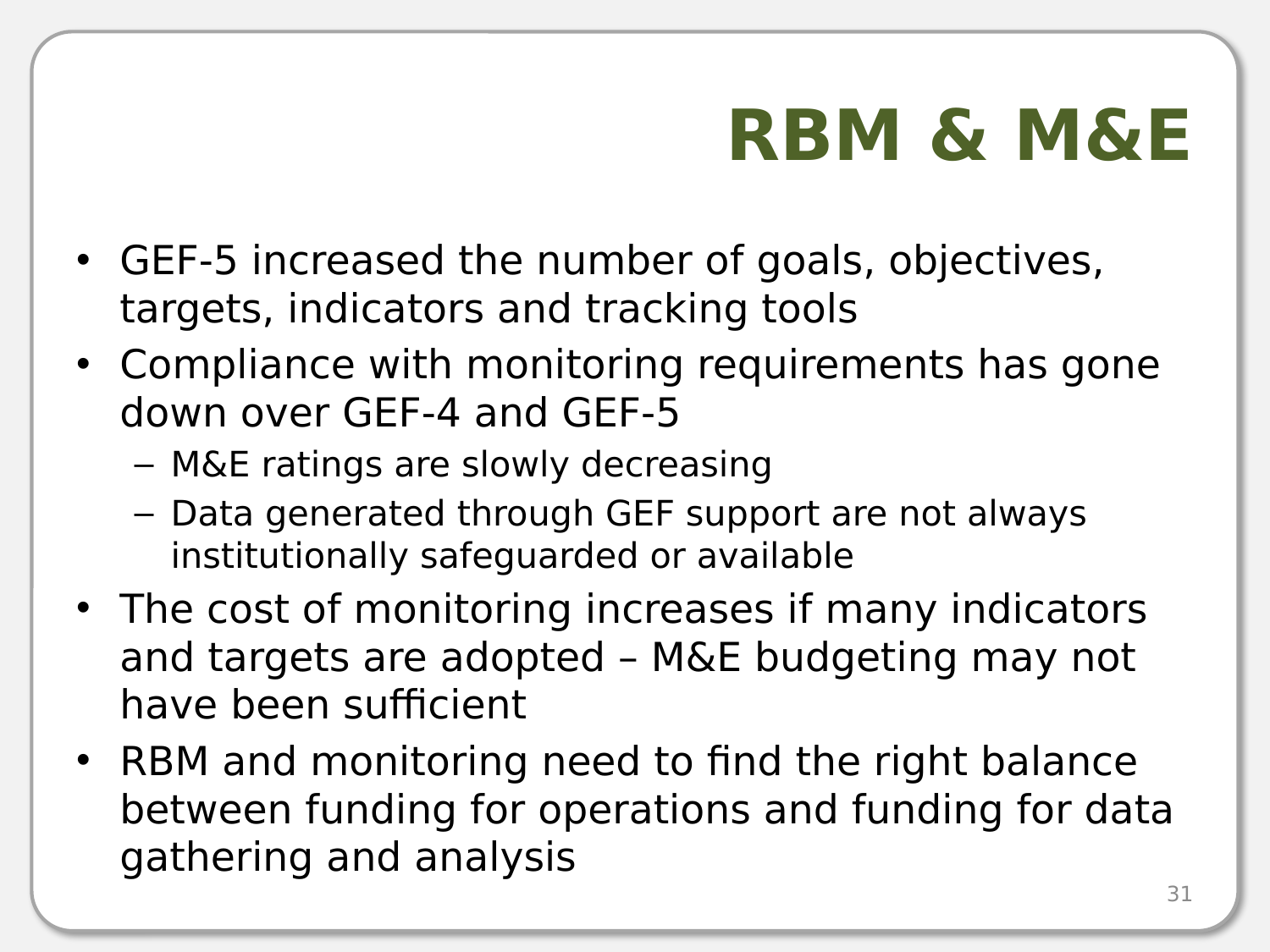

# RBM & M&E
GEF-5 increased the number of goals, objectives, targets, indicators and tracking tools
Compliance with monitoring requirements has gone down over GEF-4 and GEF-5
M&E ratings are slowly decreasing
Data generated through GEF support are not always institutionally safeguarded or available
The cost of monitoring increases if many indicators and targets are adopted – M&E budgeting may not have been sufficient
RBM and monitoring need to find the right balance between funding for operations and funding for data gathering and analysis
31